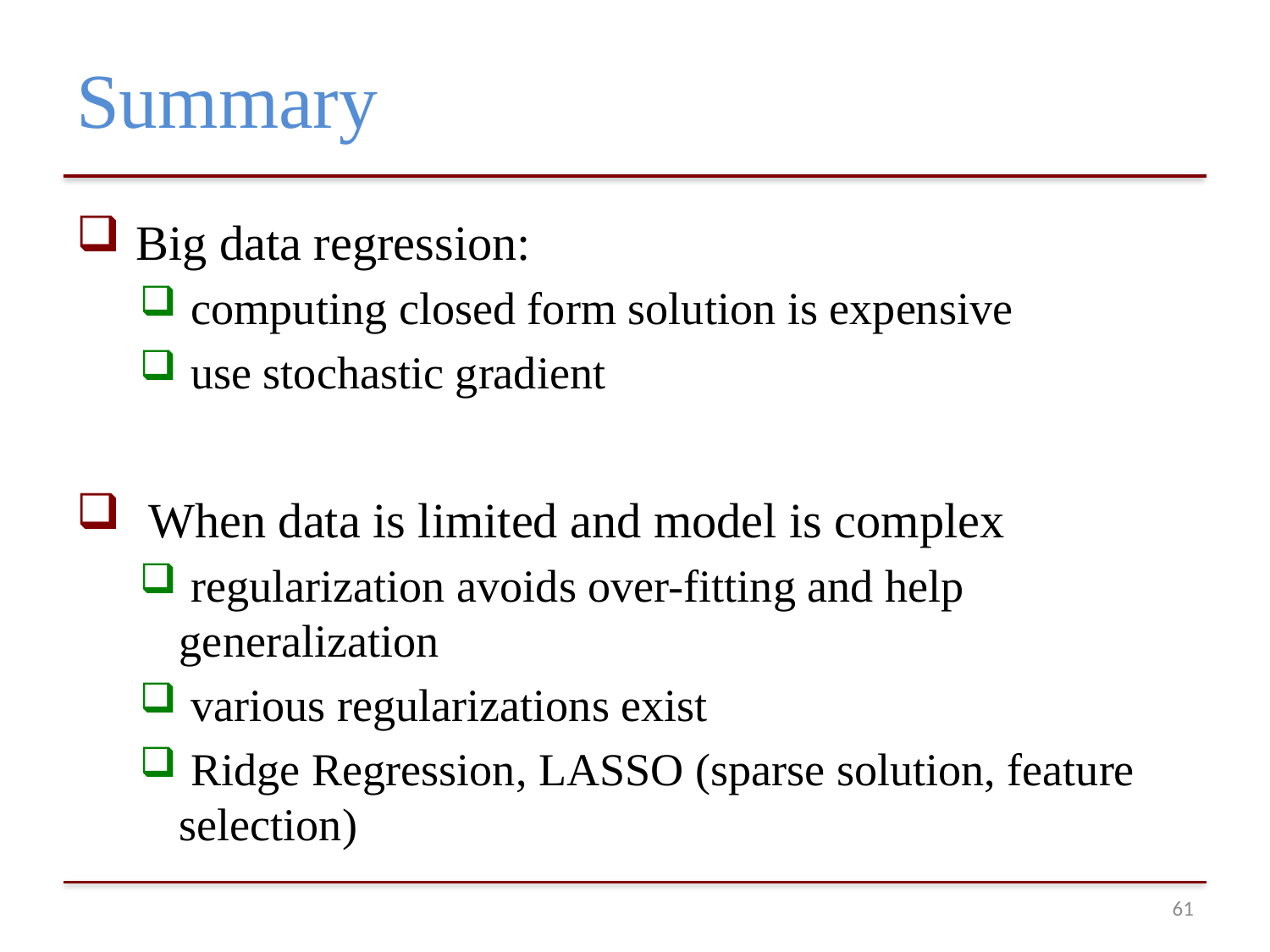

# Summary
 Big data regression:
 computing closed form solution is expensive
 use stochastic gradient

  When data is limited and model is complex
 regularization avoids over-fitting and help generalization
 various regularizations exist
 Ridge Regression, LASSO (sparse solution, feature selection)
61